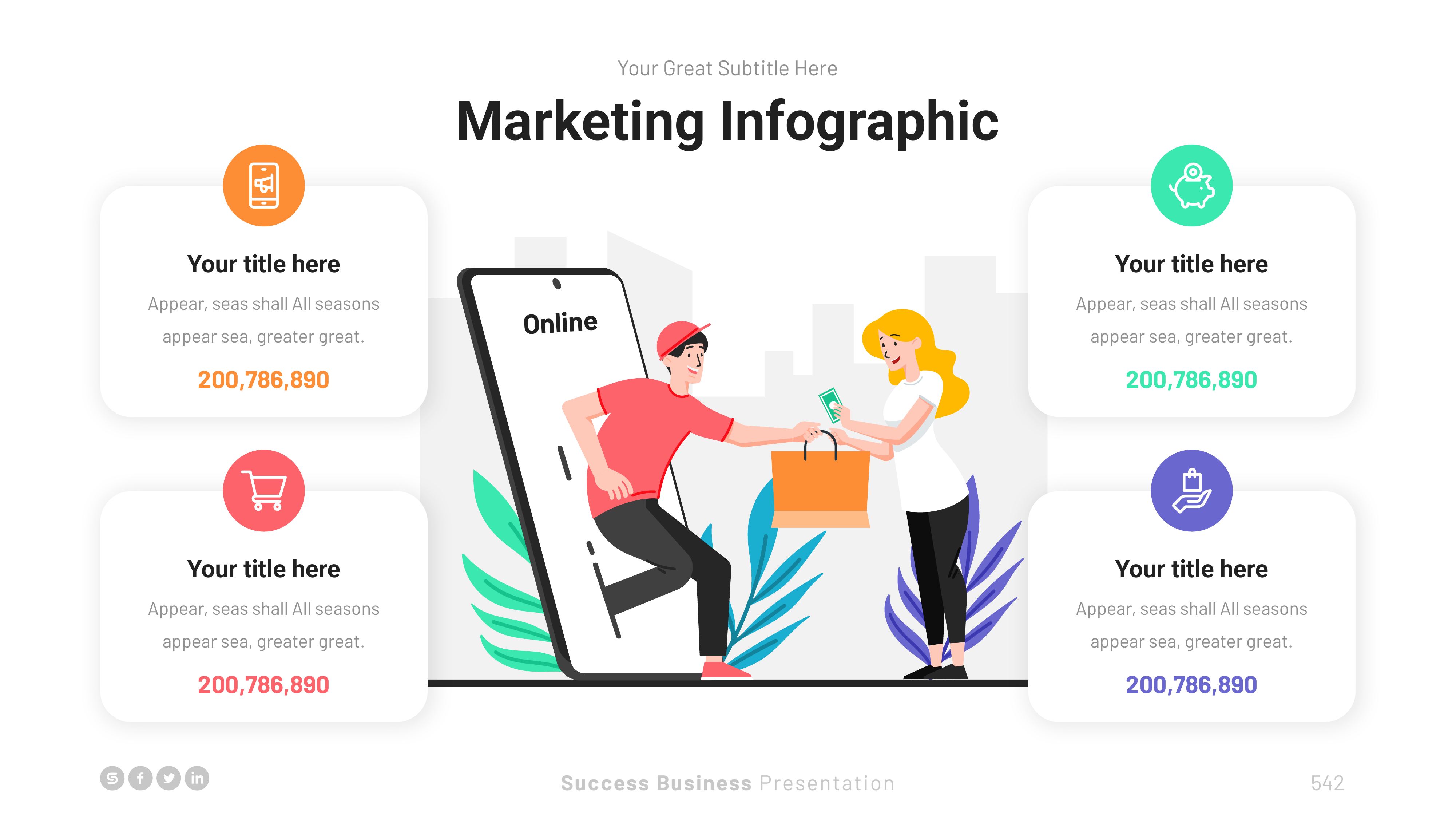

Your Great Subtitle Here
Marketing Infographic

Your title here
Appear, seas shall All seasons appear sea, greater great.
200,786,890
Your title here
Appear, seas shall All seasons appear sea, greater great.
200,786,890

Online

Your title here
Appear, seas shall All seasons appear sea, greater great.
200,786,890
Your title here
Appear, seas shall All seasons appear sea, greater great.
200,786,890